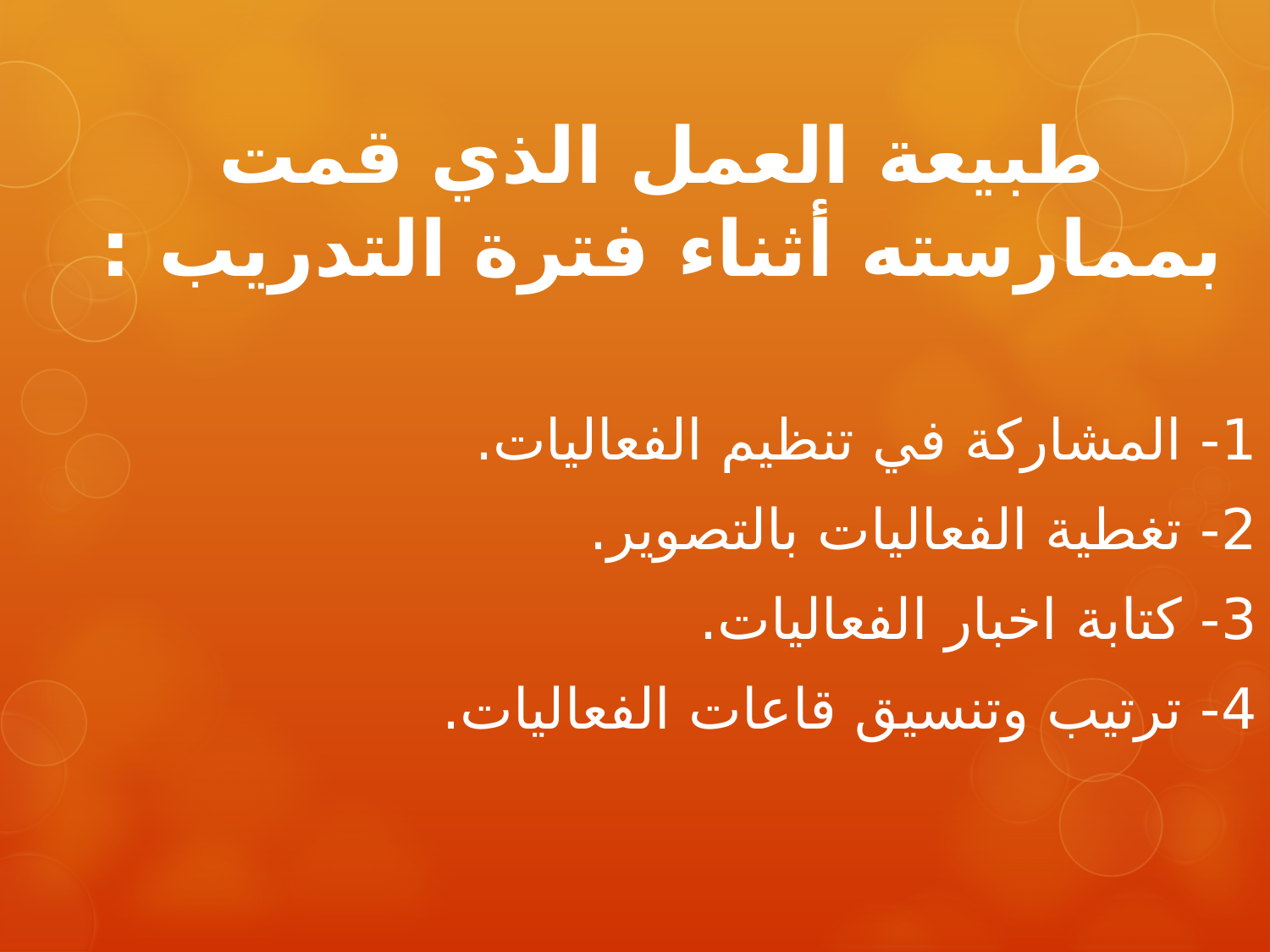

طبيعة العمل الذي قمت بممارسته أثناء فترة التدريب :

1- المشاركة في تنظيم الفعاليات.
2- تغطية الفعاليات بالتصوير.
3- كتابة اخبار الفعاليات.
4- ترتيب وتنسيق قاعات الفعاليات.